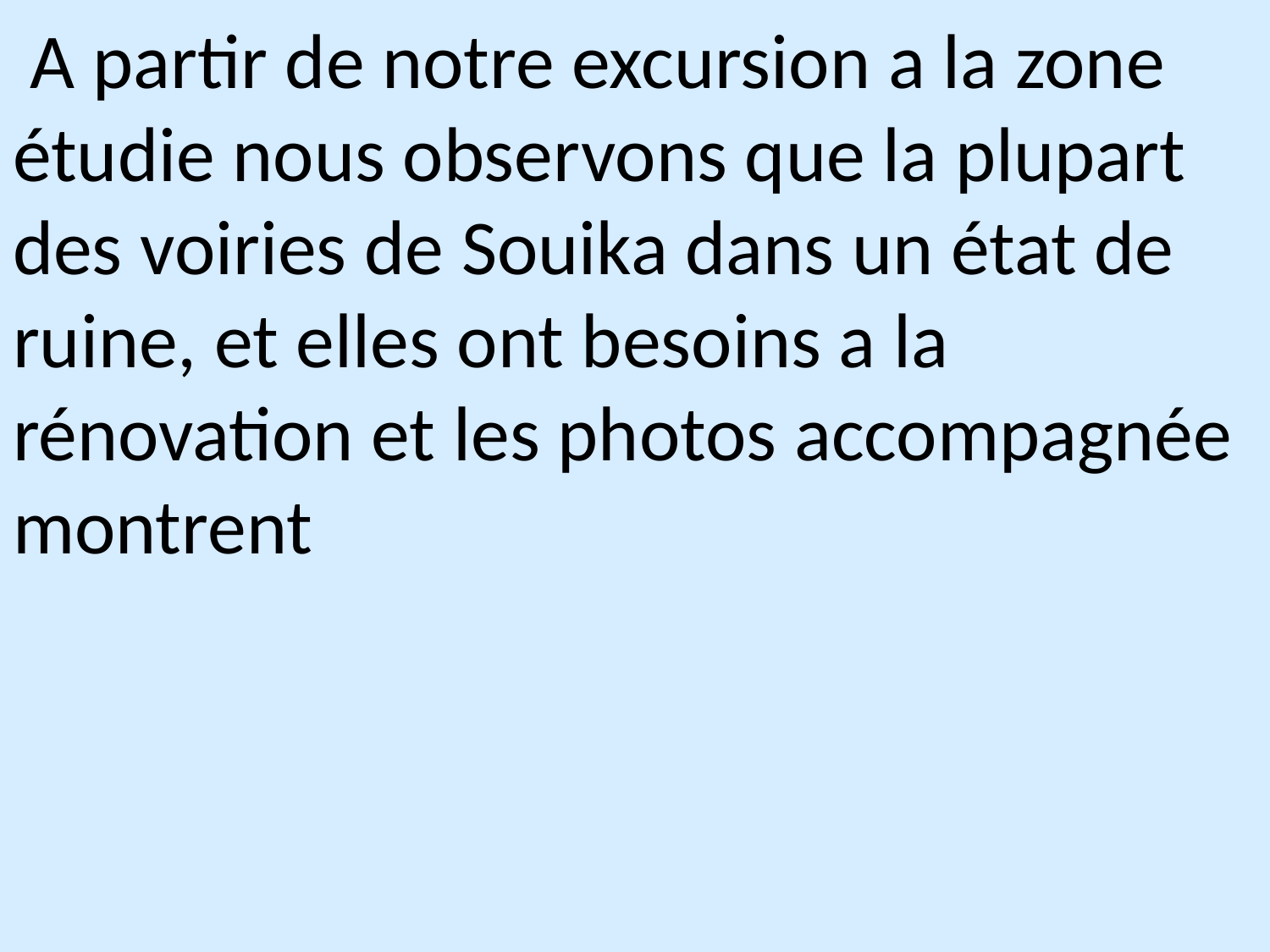

# A partir de notre excursion a la zone étudie nous observons que la plupart des voiries de Souika dans un état de ruine, et elles ont besoins a la rénovation et les photos accompagnée montrent